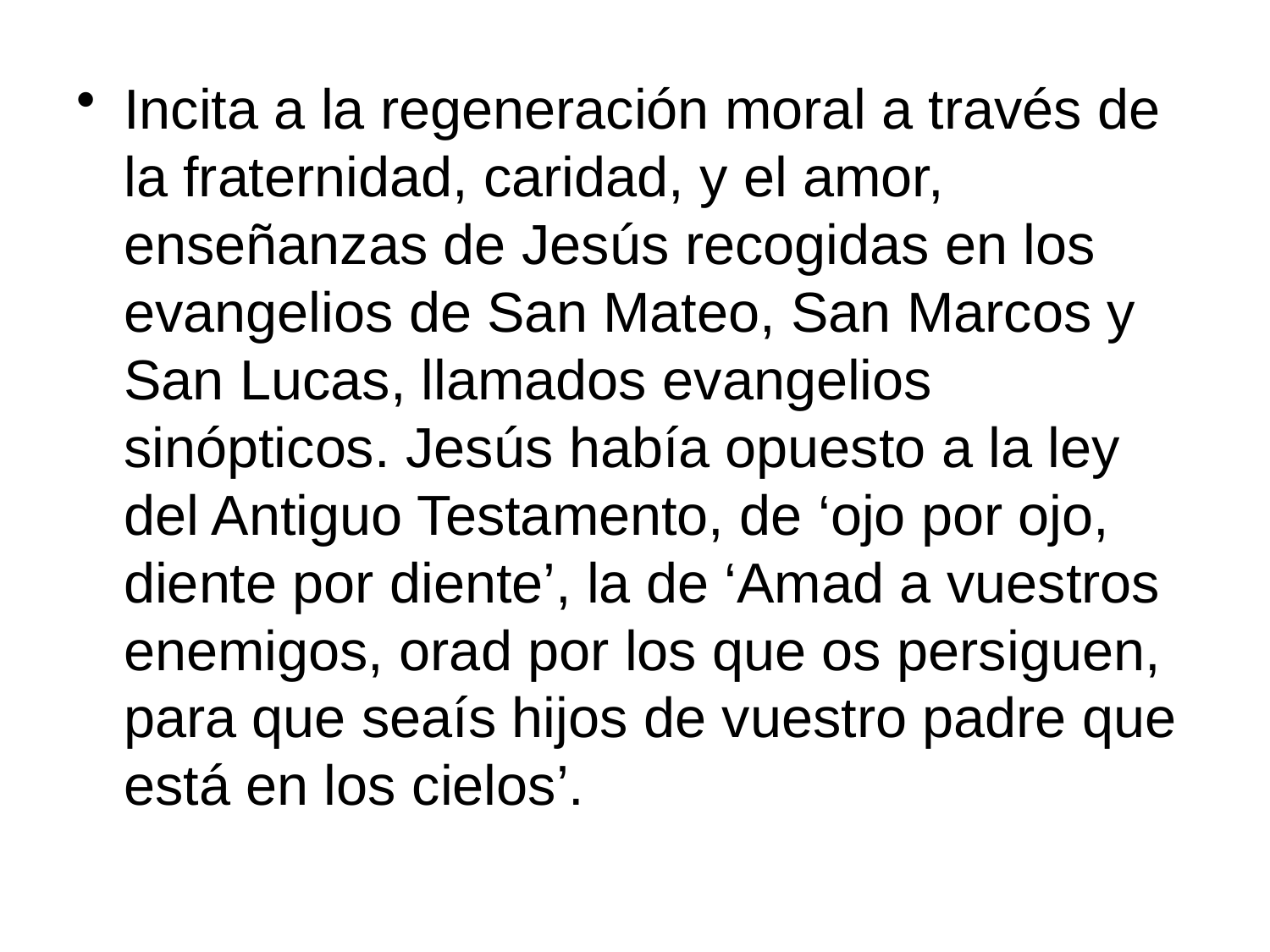

Incita a la regeneración moral a través de la fraternidad, caridad, y el amor, enseñanzas de Jesús recogidas en los evangelios de San Mateo, San Marcos y San Lucas, llamados evangelios sinópticos. Jesús había opuesto a la ley del Antiguo Testamento, de ‘ojo por ojo, diente por diente’, la de ‘Amad a vuestros enemigos, orad por los que os persiguen, para que seaís hijos de vuestro padre que está en los cielos’.